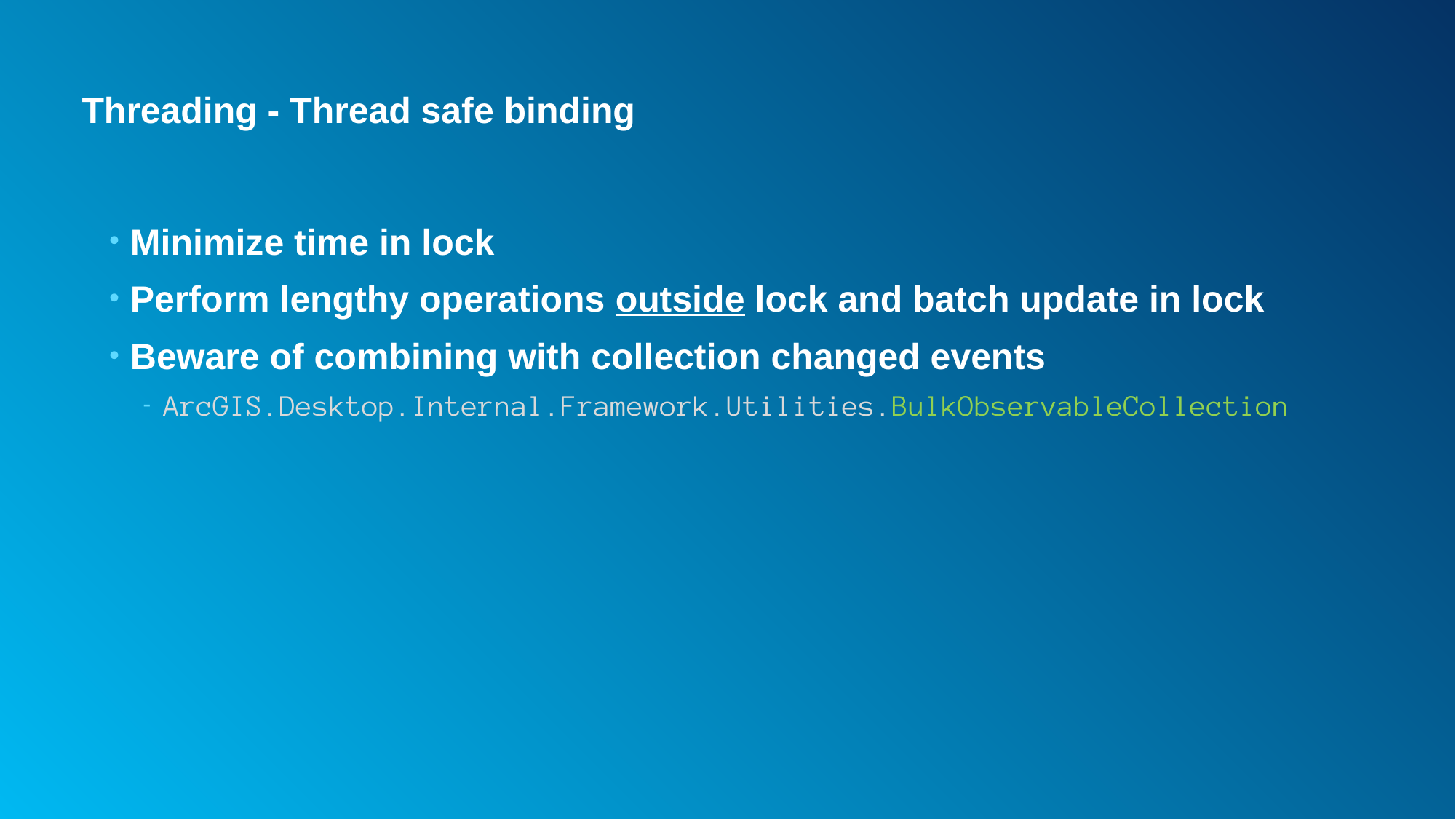

# Threading - Thread safe binding
Minimize time in lock
Perform lengthy operations outside lock and batch update in lock
Beware of combining with collection changed events
ArcGIS.Desktop.Internal.Framework.Utilities.BulkObservableCollection